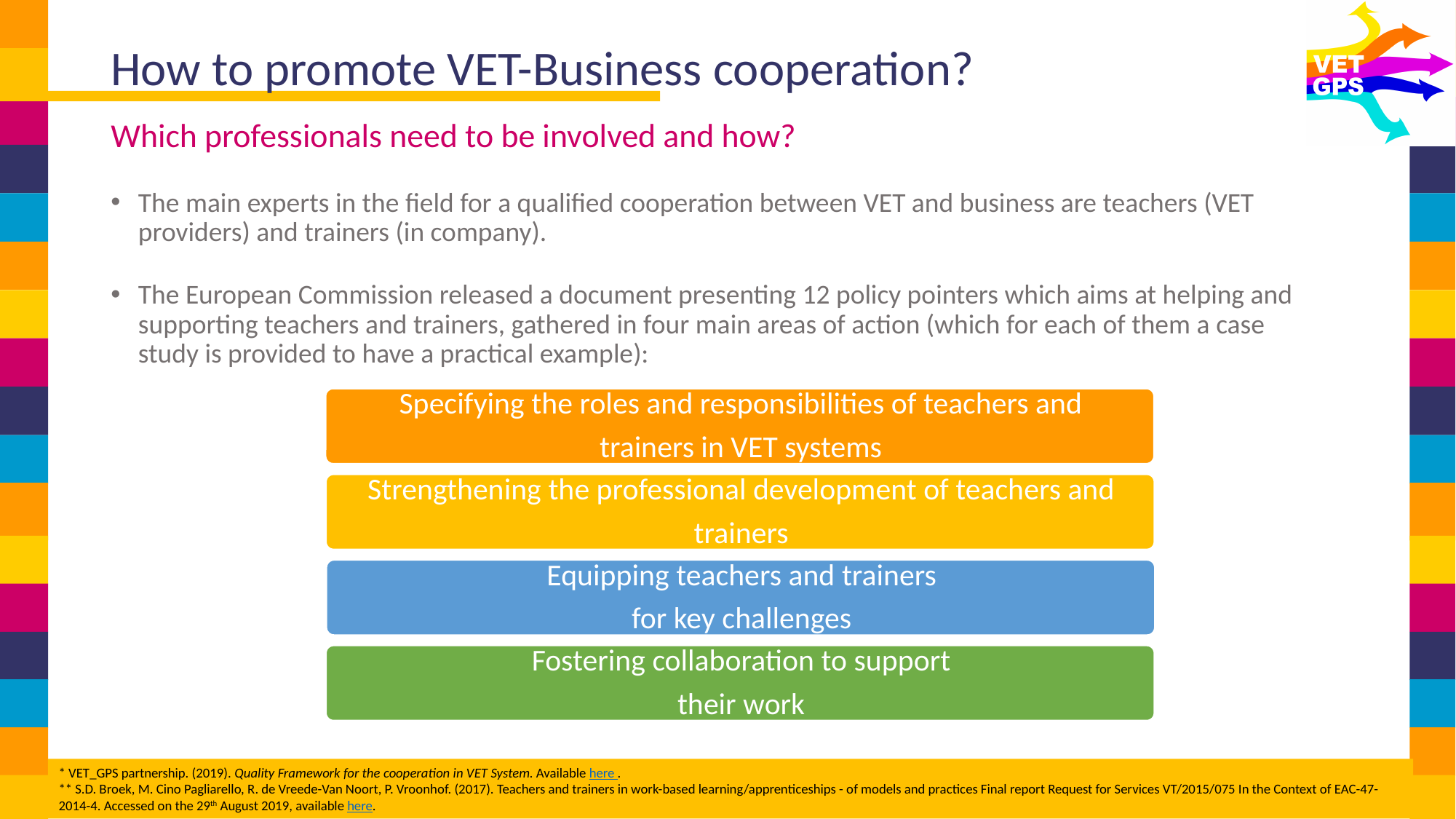

# How to promote VET-Business cooperation?
Which professionals need to be involved and how?
The main experts in the field for a qualified cooperation between VET and business are teachers (VET providers) and trainers (in company).
The European Commission released a document presenting 12 policy pointers which aims at helping and supporting teachers and trainers, gathered in four main areas of action (which for each of them a case study is provided to have a practical example):
Specifying the roles and responsibilities of teachers and
trainers in VET systems
Strengthening the professional development of teachers and
trainers
Equipping teachers and trainers
for key challenges
Fostering collaboration to support
their work
* VET_GPS partnership. (2019). Quality Framework for the cooperation in VET System. Available here .
** S.D. Broek, M. Cino Pagliarello, R. de Vreede-Van Noort, P. Vroonhof. (2017). Teachers and trainers in work-based learning/apprenticeships - of models and practices Final report Request for Services VT/2015/075 In the Context of EAC-47-2014-4. Accessed on the 29th August 2019, available here.